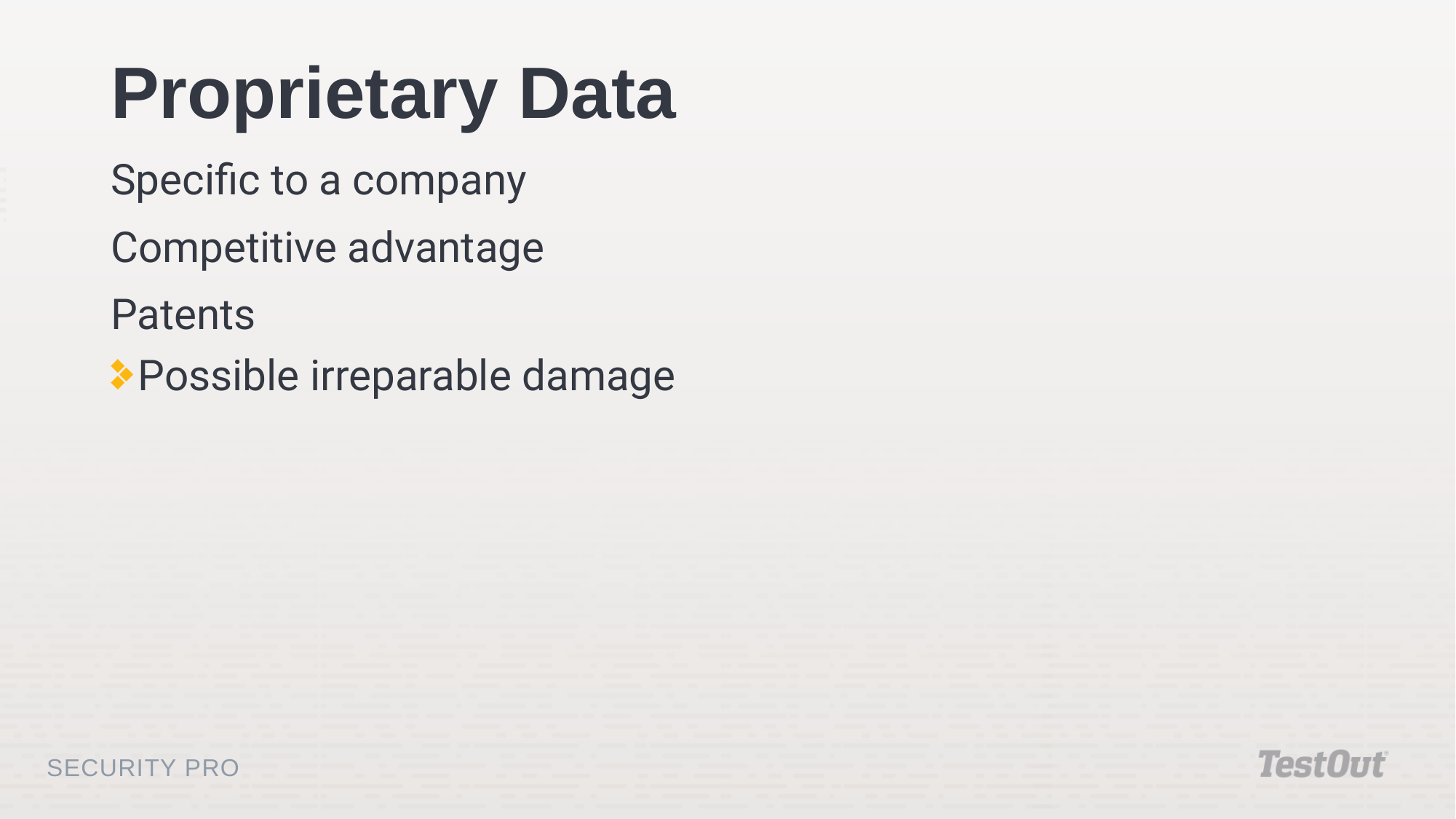

# Proprietary Data
Specific to a company
Competitive advantage
Patents
Possible irreparable damage
Security Pro